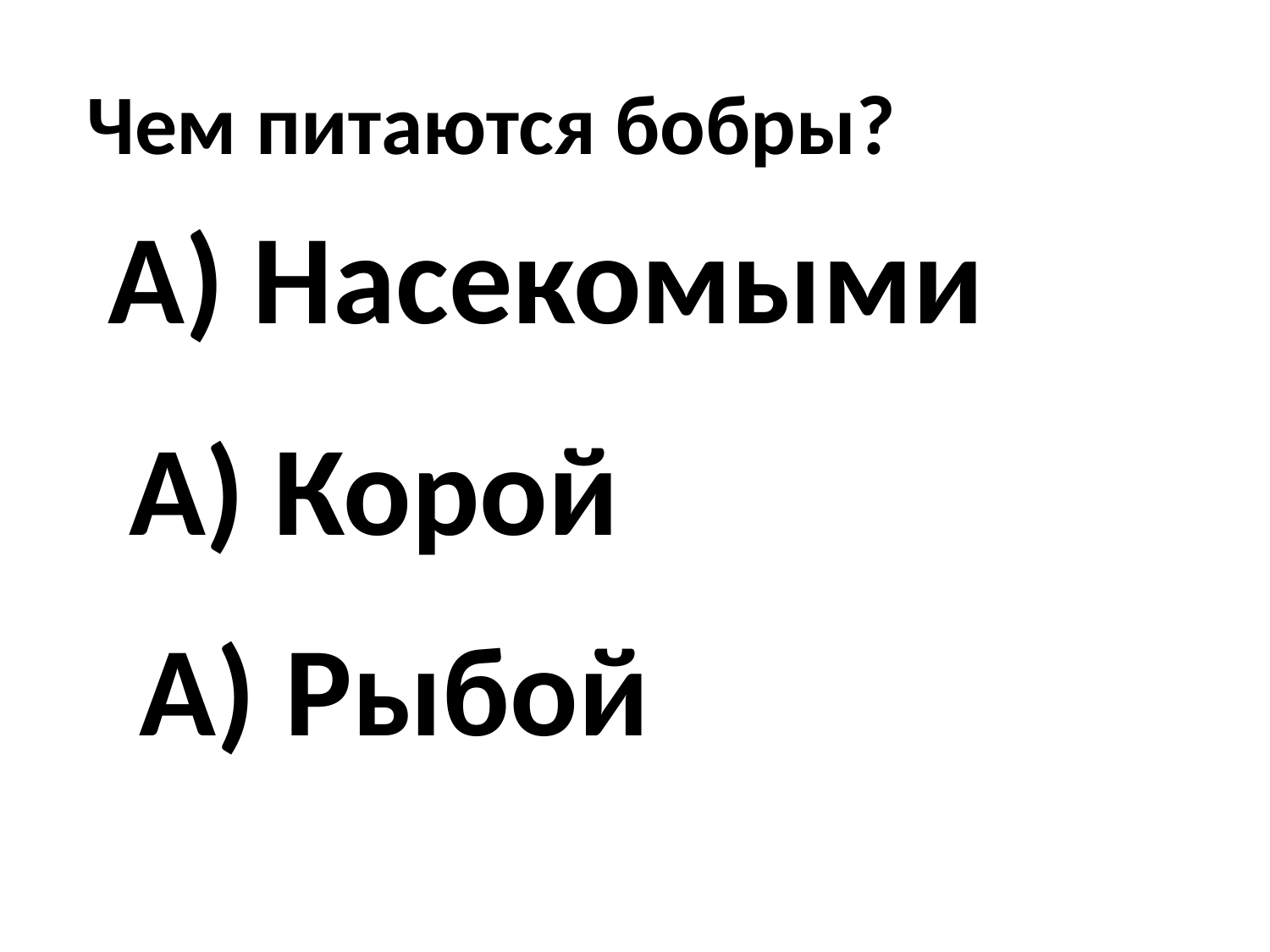

Чем питаются бобры?
А) Насекомыми
А) Корой
А) Рыбой